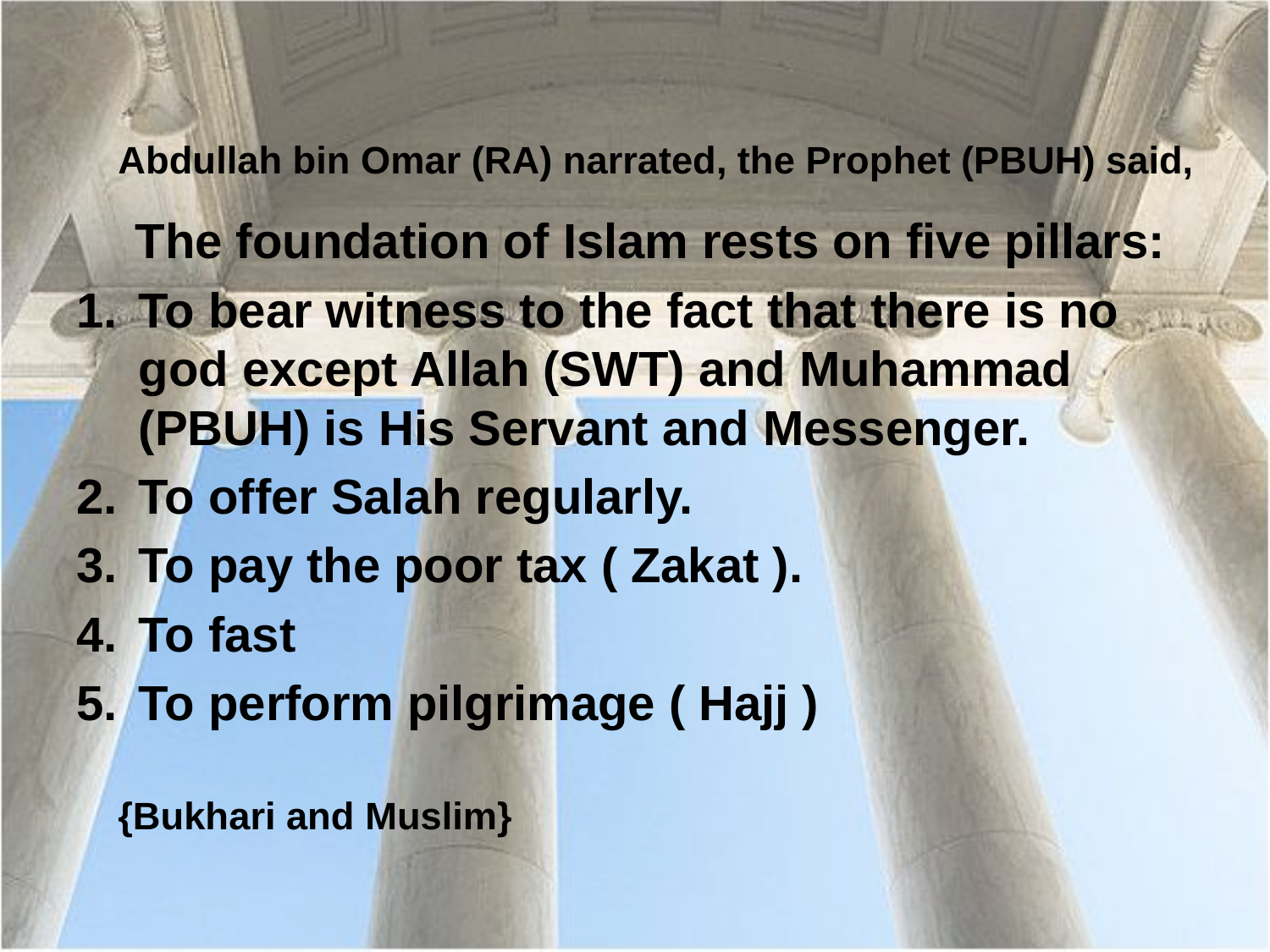

#
	Abdullah bin Omar (RA) narrated, the Prophet (PBUH) said,

	  The foundation of Islam rests on five pillars:
To bear witness to the fact that there is no god except Allah (SWT) and Muhammad (PBUH) is His Servant and Messenger.
To offer Salah regularly.
To pay the poor tax ( Zakat ).
To fast
To perform pilgrimage ( Hajj )

	{Bukhari and Muslim}